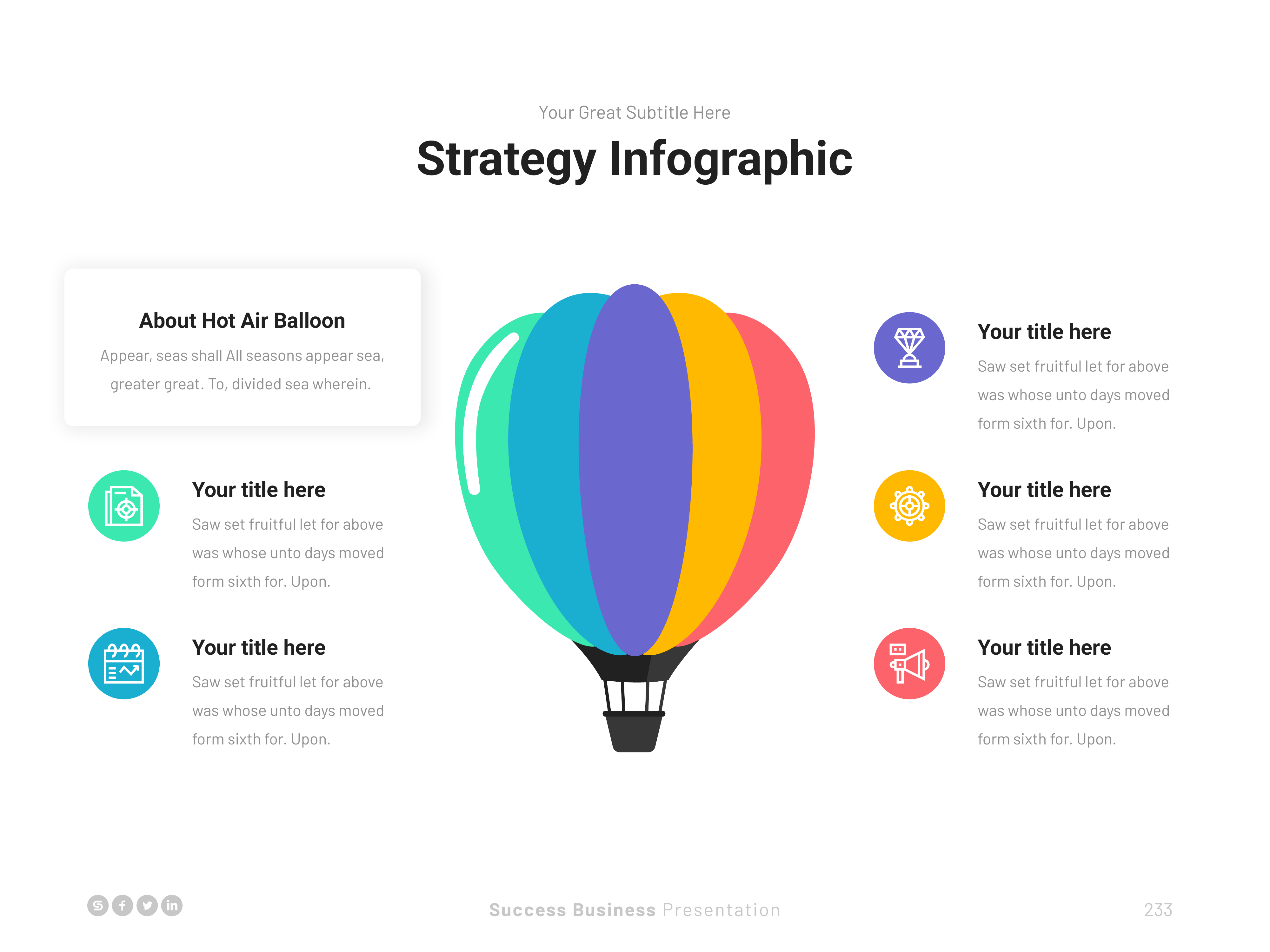

Your Great Subtitle Here
Strategy Infographic

About Hot Air Balloon
Appear, seas shall All seasons appear sea, greater great. To, divided sea wherein.
Your title here
Saw set fruitful let for above was whose unto days moved form sixth for. Upon.

Your title here
Saw set fruitful let for above was whose unto days moved form sixth for. Upon.
Your title here
Saw set fruitful let for above was whose unto days moved form sixth for. Upon.

Your title here
Saw set fruitful let for above was whose unto days moved form sixth for. Upon.
Your title here
Saw set fruitful let for above was whose unto days moved form sixth for. Upon.